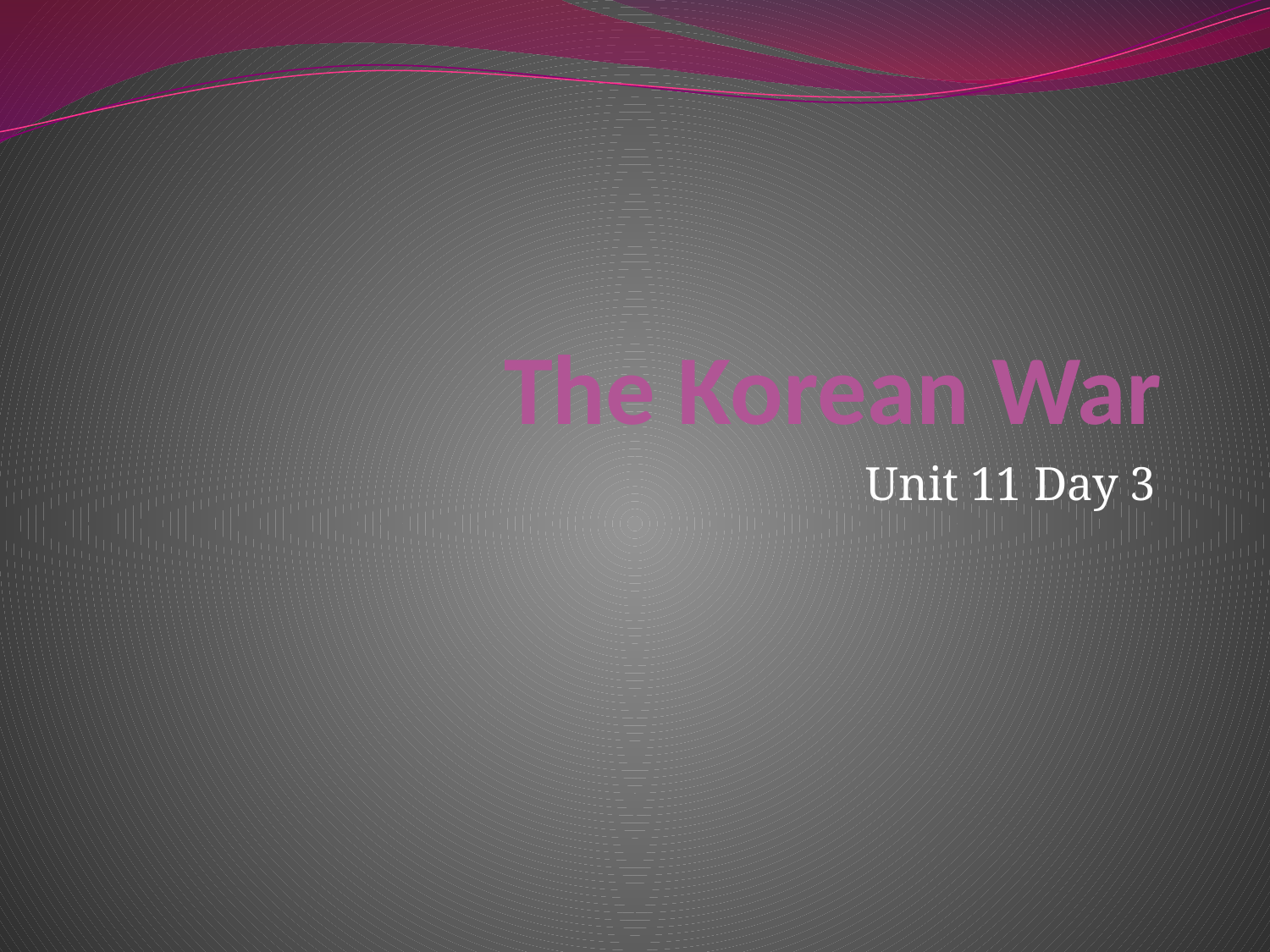

# The Korean War
Unit 11 Day 3